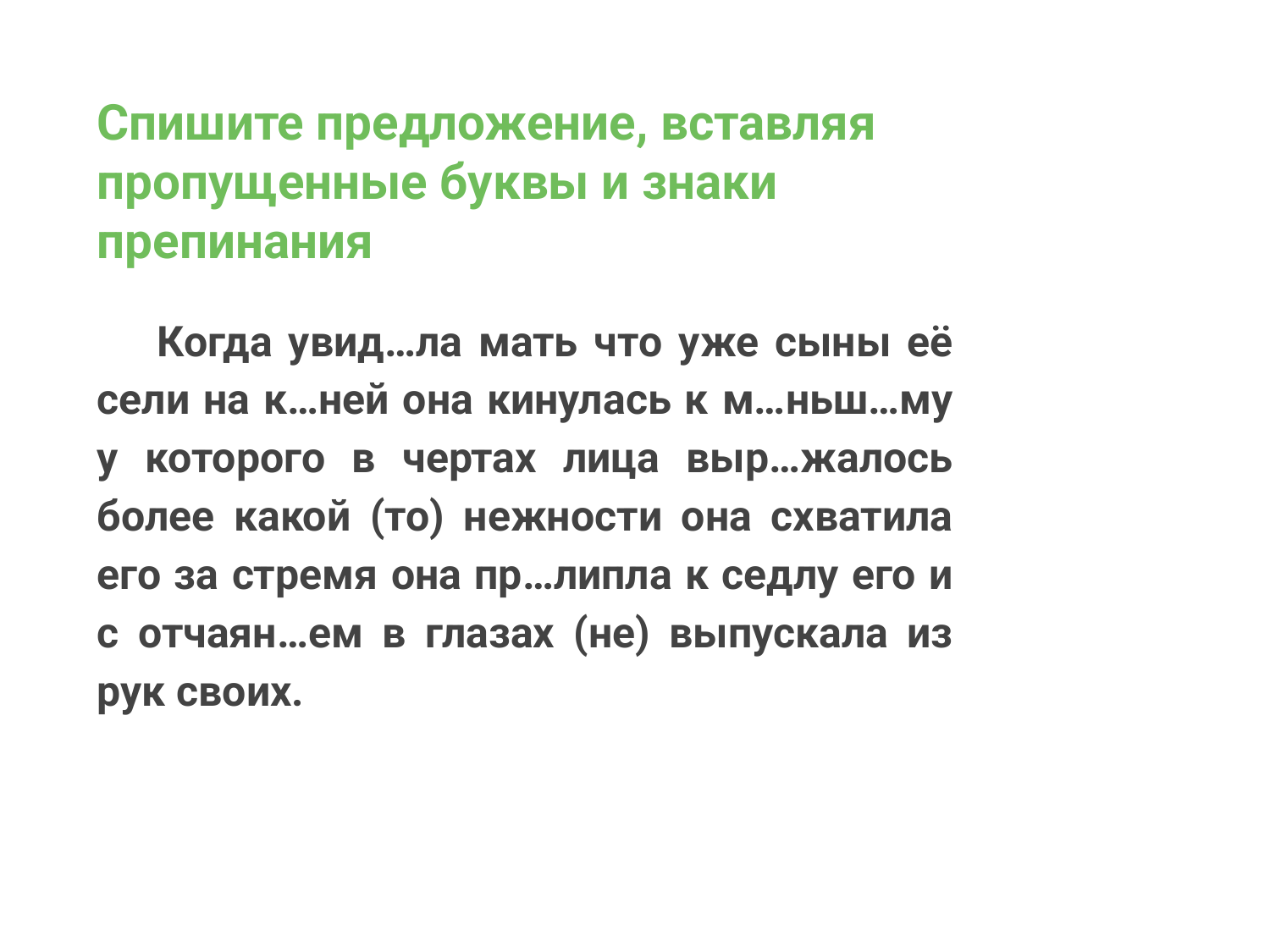

# Спишите предложение, вставляя пропущенные буквы и знаки препинания
Когда увид…ла мать что уже сыны её сели на к…ней она кинулась к м…ньш…му у которого в чертах лица выр…жалось более какой (то) нежности она схватила его за стремя она пр…липла к седлу его и с отчаян…ем в глазах (не) выпускала из рук своих.